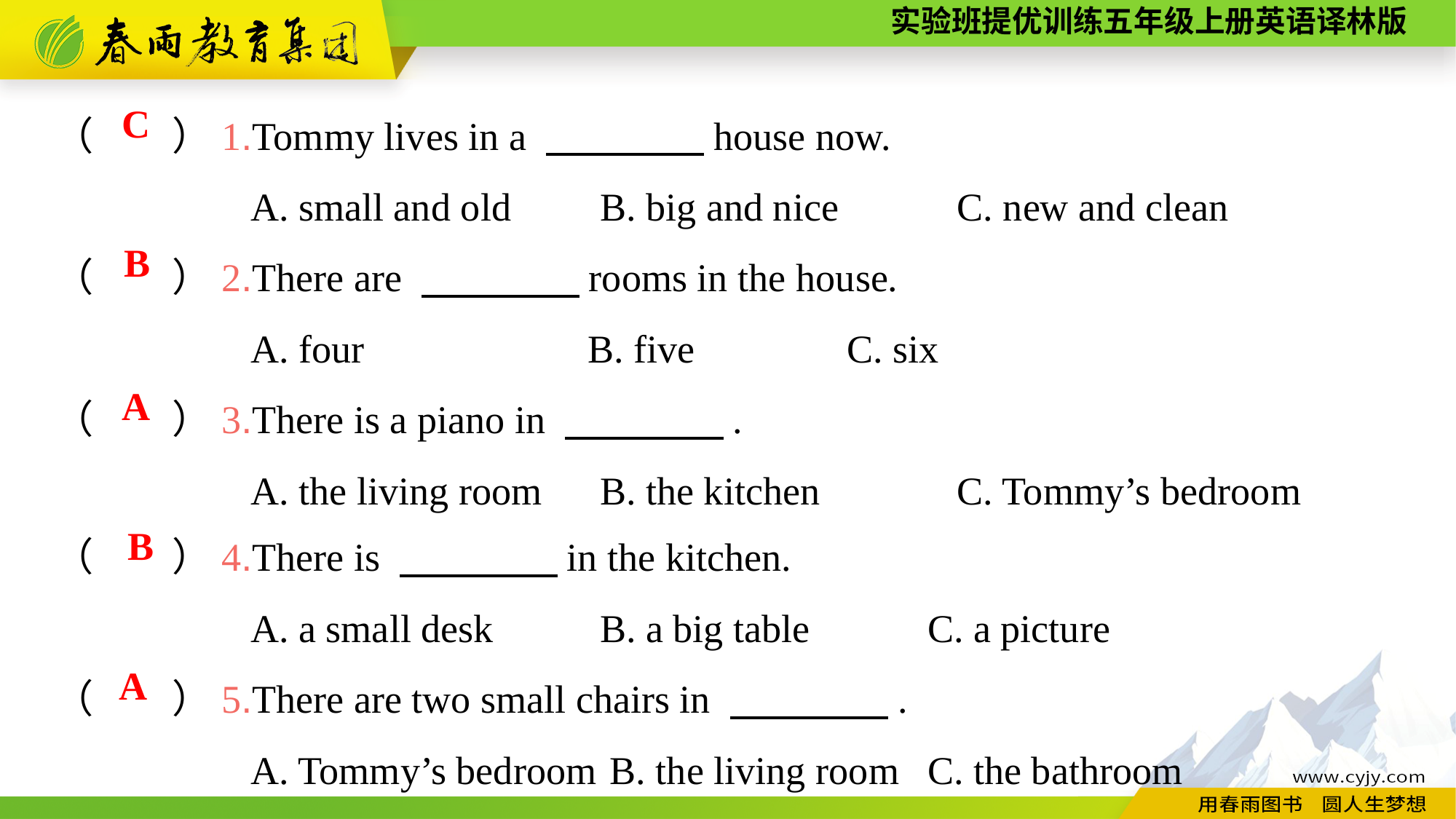

（　　）1.Tommy lives in a 　　　　house now.
                    A. small and old	B. big and nice	   C. new and clean
（　　）2.There are 　　　　rooms in the house.
                    A. four	                     B. five	              C. six
（　　）3.There is a piano in 　　　　.
                    A. the living room	B. the kitchen	   C. Tommy’s bedroom
C
B
A
（　　）4.There is 　　　　in the kitchen.
                    A. a small desk	B. a big table	   	C. a picture
（　　）5.There are two small chairs in 　　　　.
                    A. Tommy’s bedroom	 B. the living room	C. the bathroom
B
A